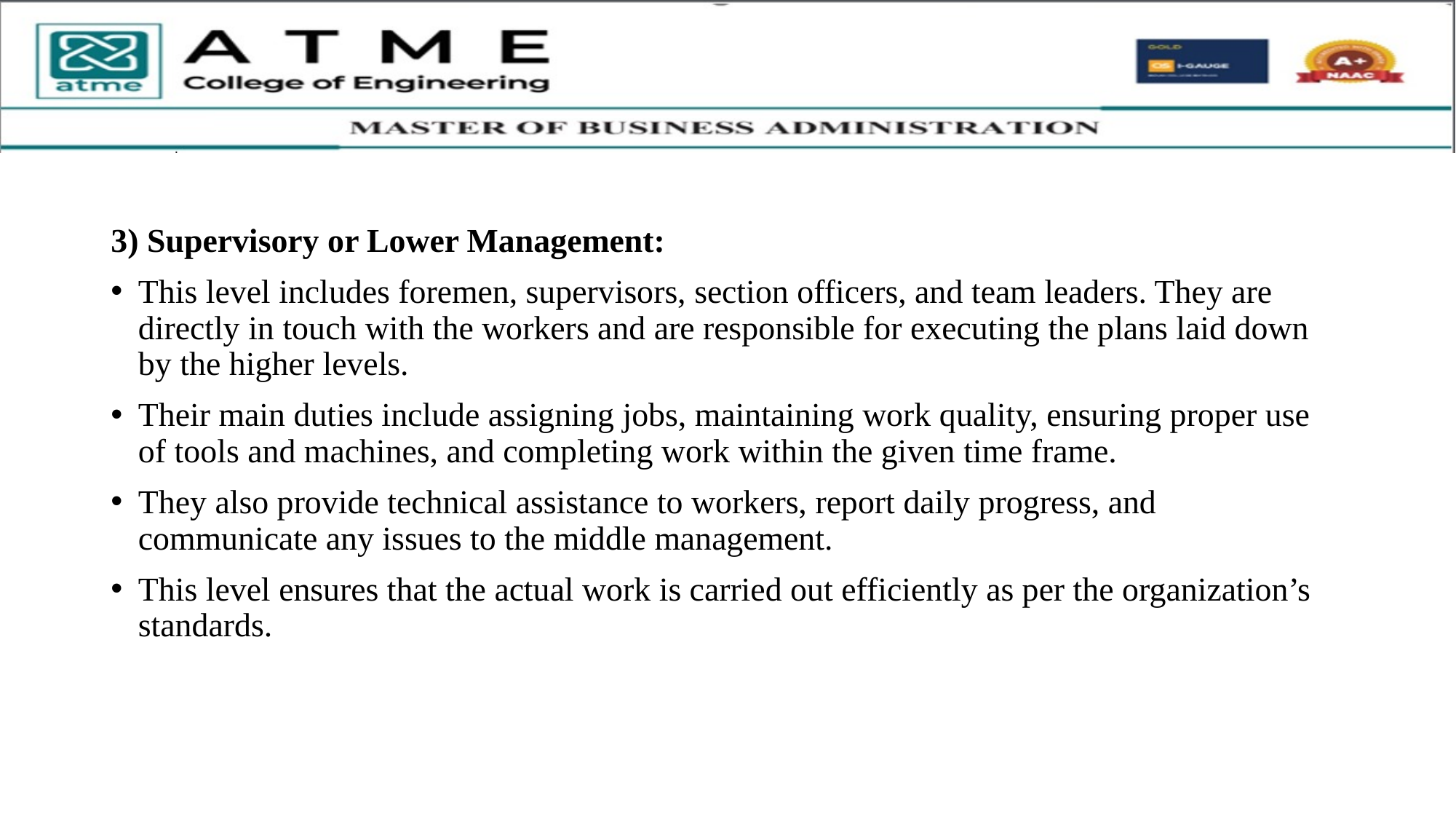

3) Supervisory or Lower Management:
This level includes foremen, supervisors, section officers, and team leaders. They are directly in touch with the workers and are responsible for executing the plans laid down by the higher levels.
Their main duties include assigning jobs, maintaining work quality, ensuring proper use of tools and machines, and completing work within the given time frame.
They also provide technical assistance to workers, report daily progress, and communicate any issues to the middle management.
This level ensures that the actual work is carried out efficiently as per the organization’s standards.